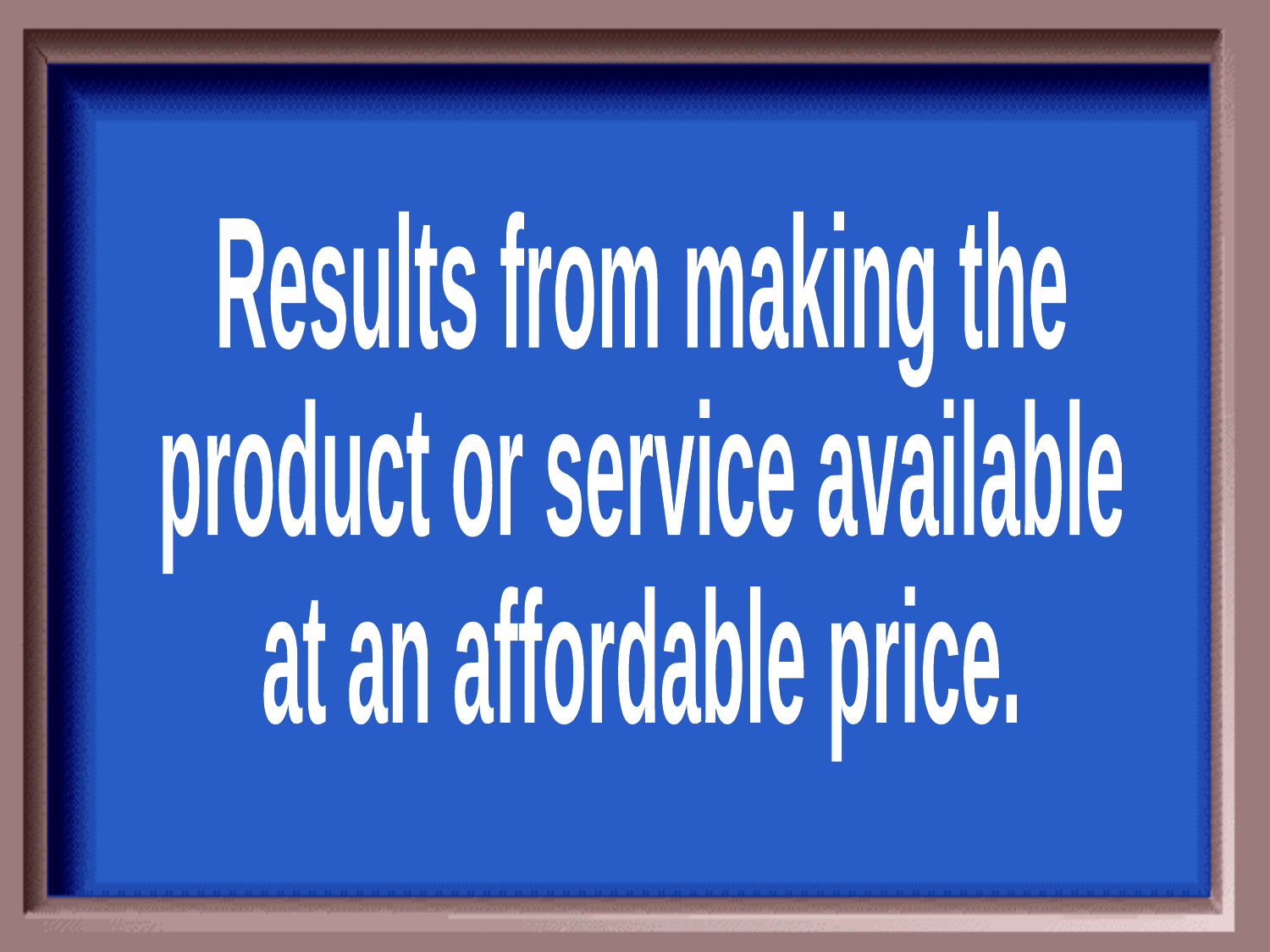

Results from making the
product or service available
at an affordable price.